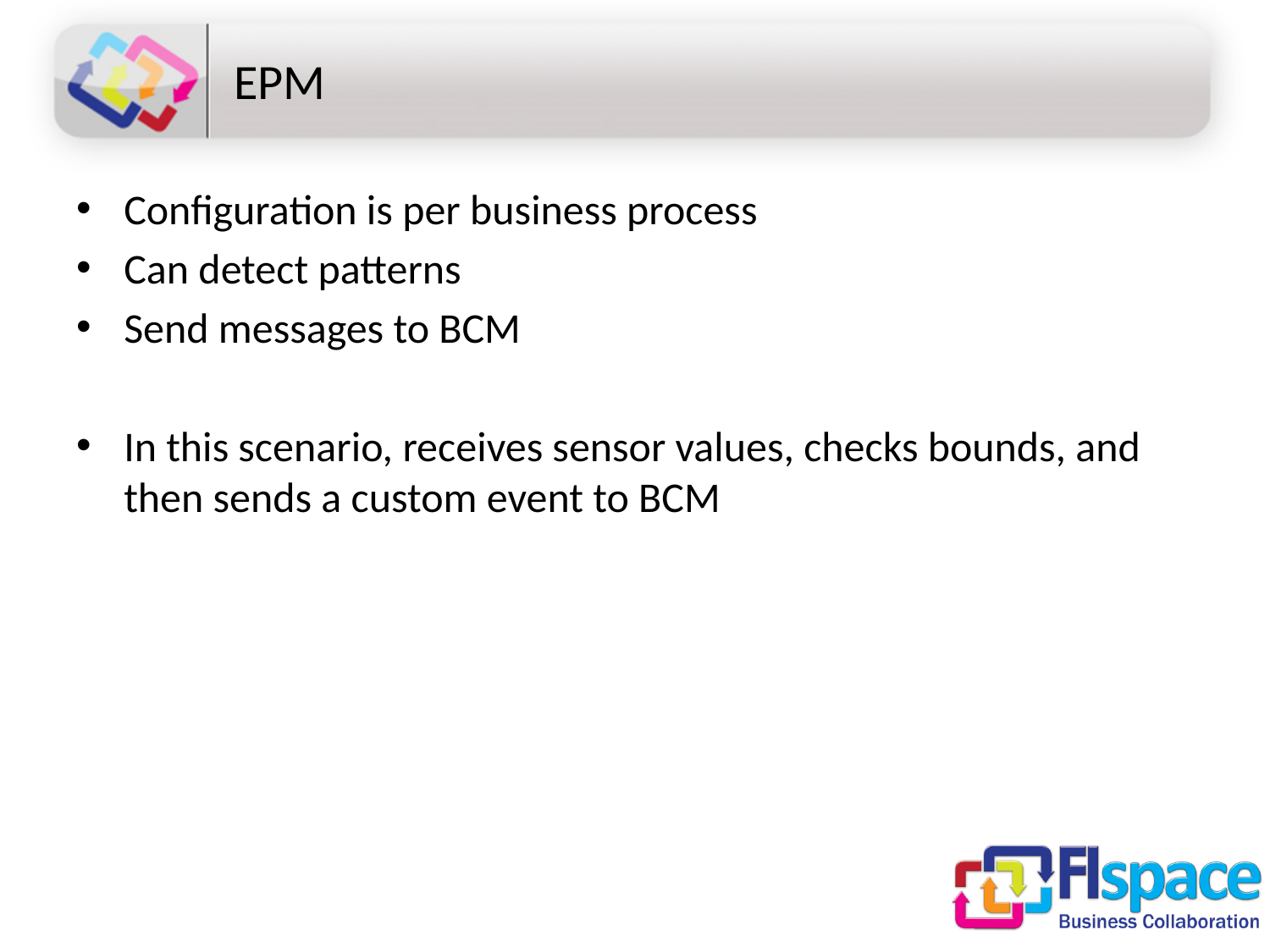

# EPM
Configuration is per business process
Can detect patterns
Send messages to BCM

In this scenario, receives sensor values, checks bounds, and then sends a custom event to BCM